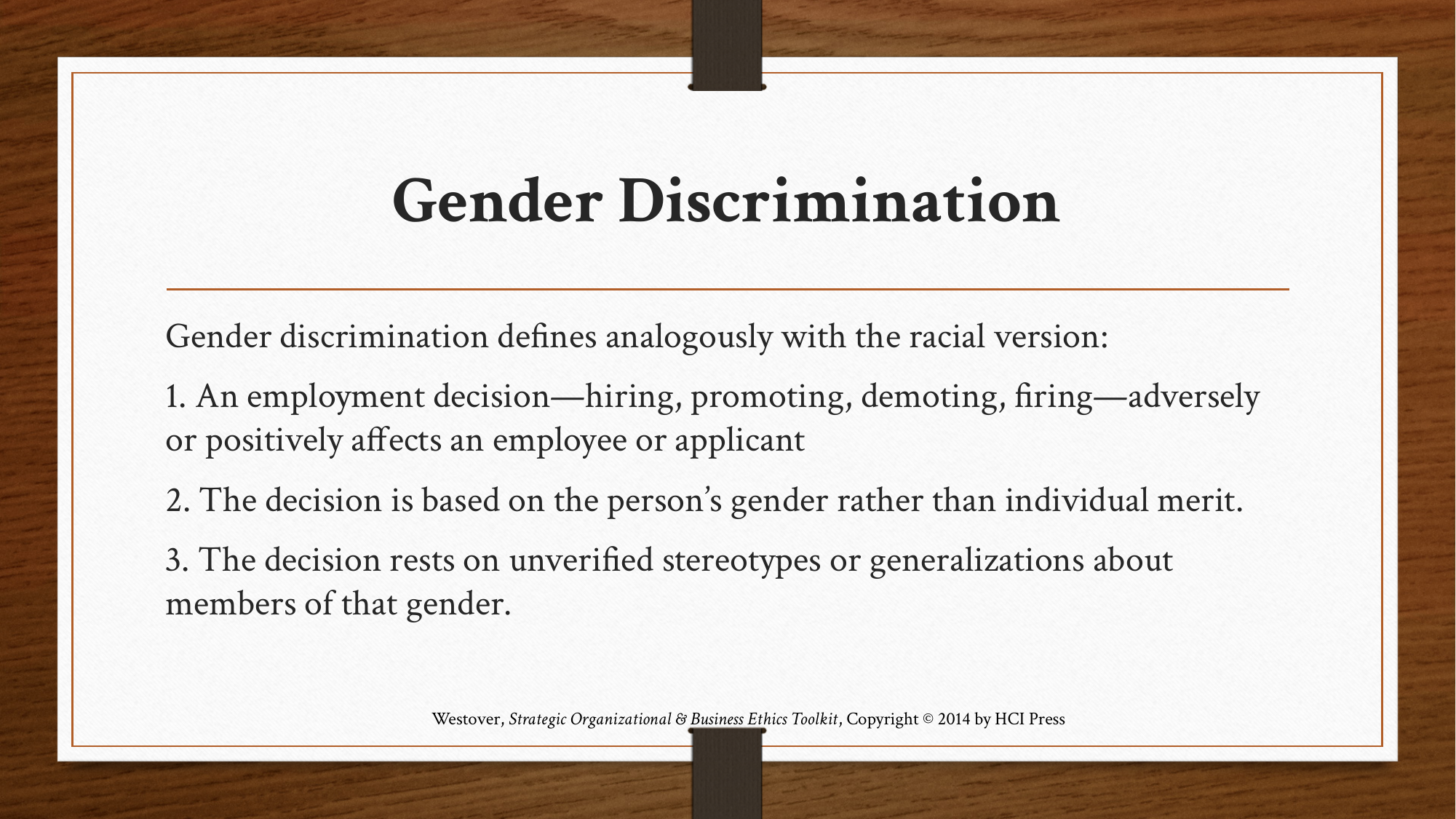

# Gender Discrimination
Gender discrimination defines analogously with the racial version:
1. An employment decision—hiring, promoting, demoting, firing—adversely or positively affects an employee or applicant
2. The decision is based on the person’s gender rather than individual merit.
3. The decision rests on unverified stereotypes or generalizations about members of that gender.
Westover, Strategic Organizational & Business Ethics Toolkit, Copyright © 2014 by HCI Press